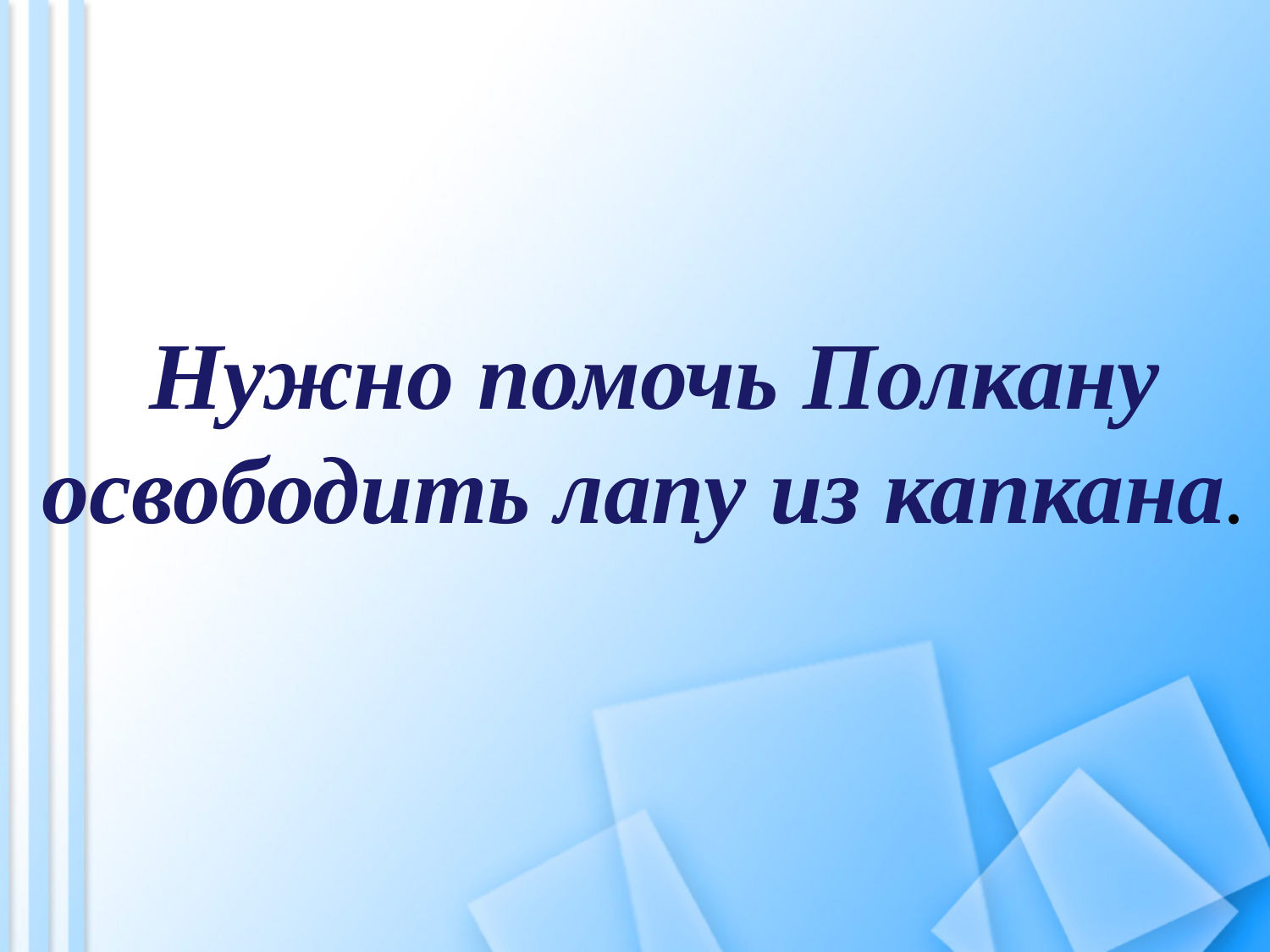

#

Нужно помочь Полкану освободить лапу из капкана.